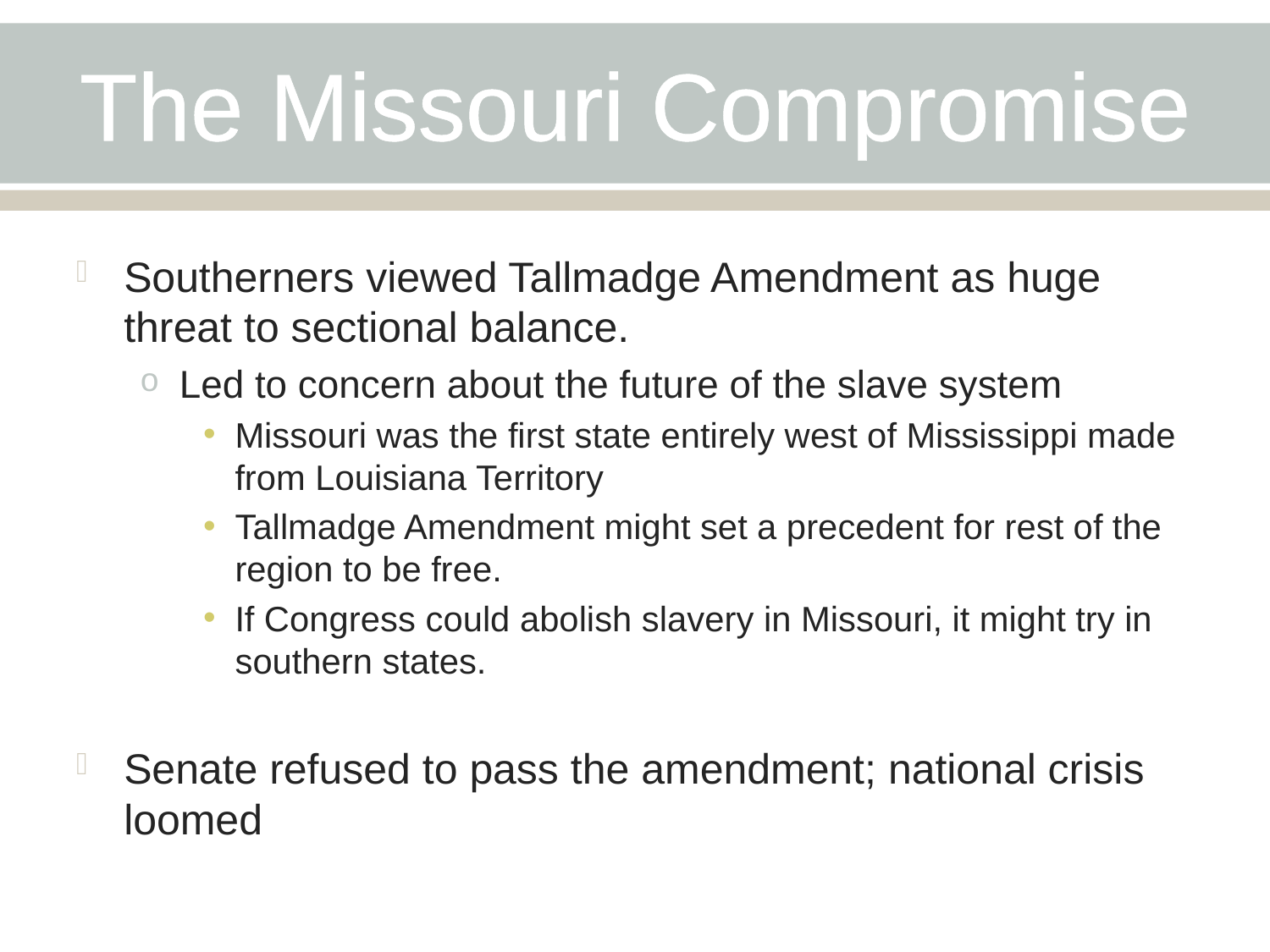

# The Missouri Compromise
Southerners viewed Tallmadge Amendment as huge threat to sectional balance.
Led to concern about the future of the slave system
Missouri was the first state entirely west of Mississippi made from Louisiana Territory
Tallmadge Amendment might set a precedent for rest of the region to be free.
If Congress could abolish slavery in Missouri, it might try in southern states.

Senate refused to pass the amendment; national crisis loomed